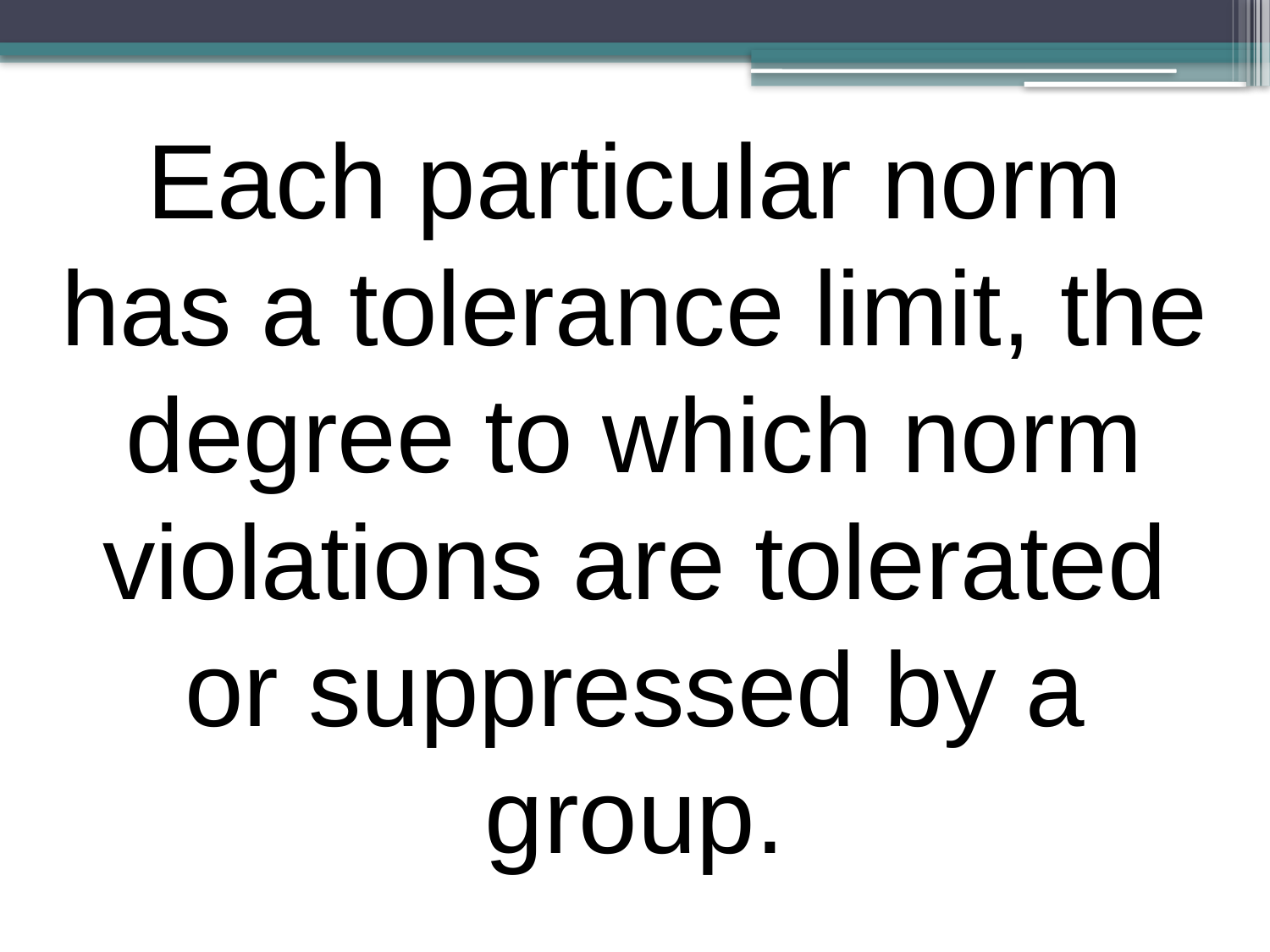

Each particular norm has a tolerance limit, the degree to which norm violations are tolerated or suppressed by a group.